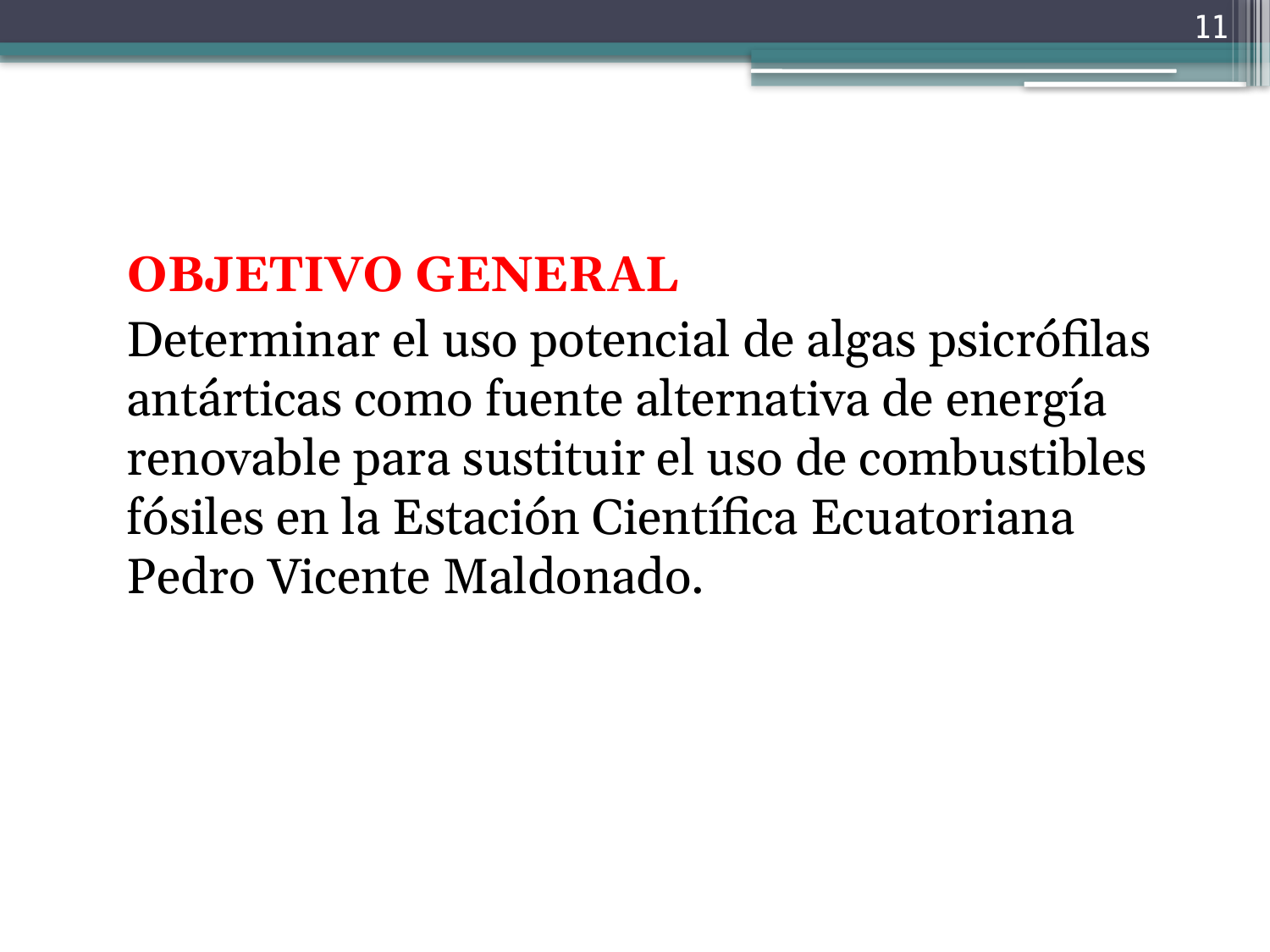

11
	OBJETIVO GENERAL
	Determinar el uso potencial de algas psicrófilas antárticas como fuente alternativa de energía renovable para sustituir el uso de combustibles fósiles en la Estación Científica Ecuatoriana Pedro Vicente Maldonado.